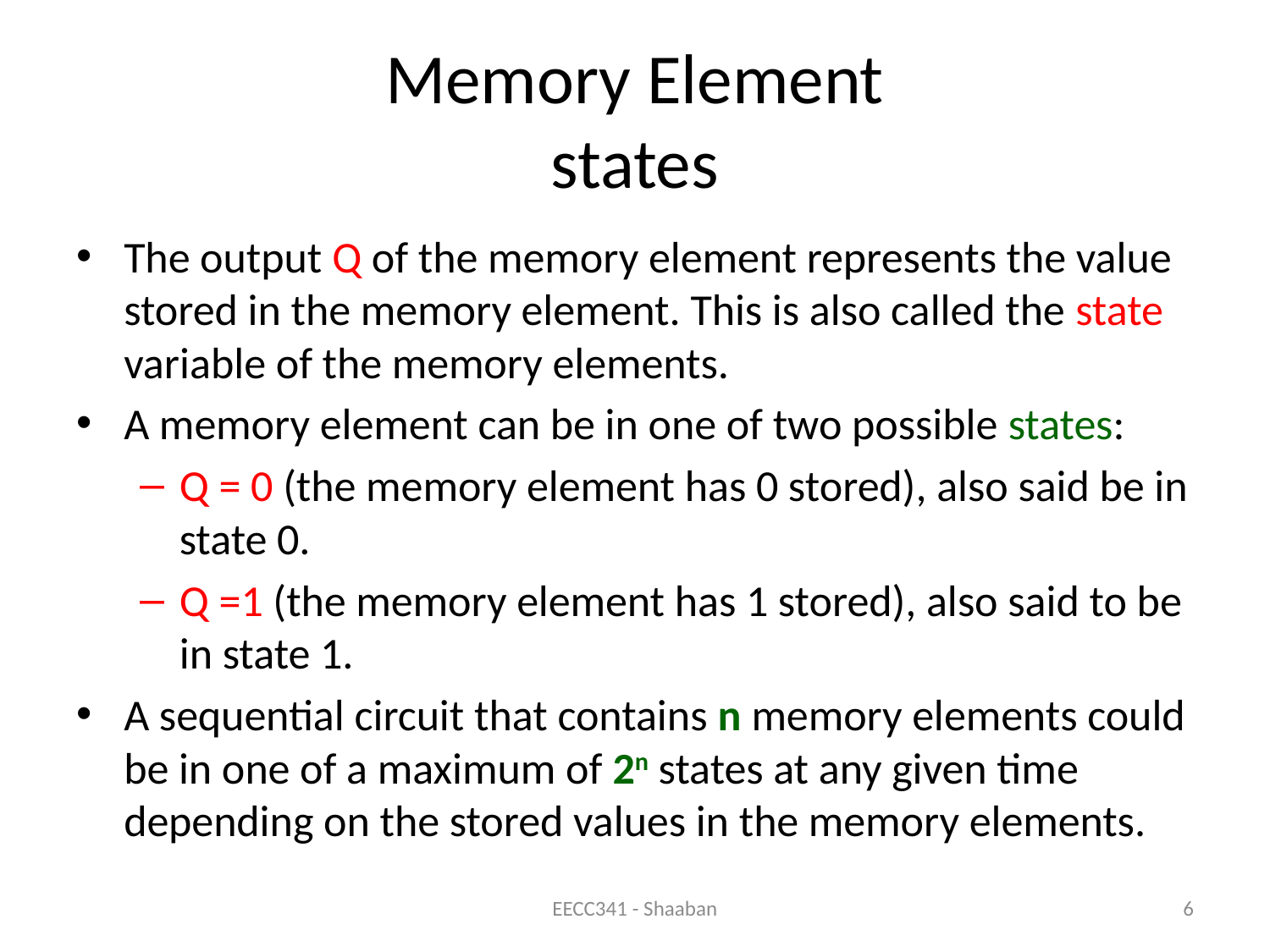

# Memory Element states
The output Q of the memory element represents the value stored in the memory element. This is also called the state variable of the memory elements.
A memory element can be in one of two possible states:
Q = 0 (the memory element has 0 stored), also said be in state 0.
Q =1 (the memory element has 1 stored), also said to be in state 1.
A sequential circuit that contains n memory elements could be in one of a maximum of 2n states at any given time depending on the stored values in the memory elements.
EECC341 - Shaaban
6